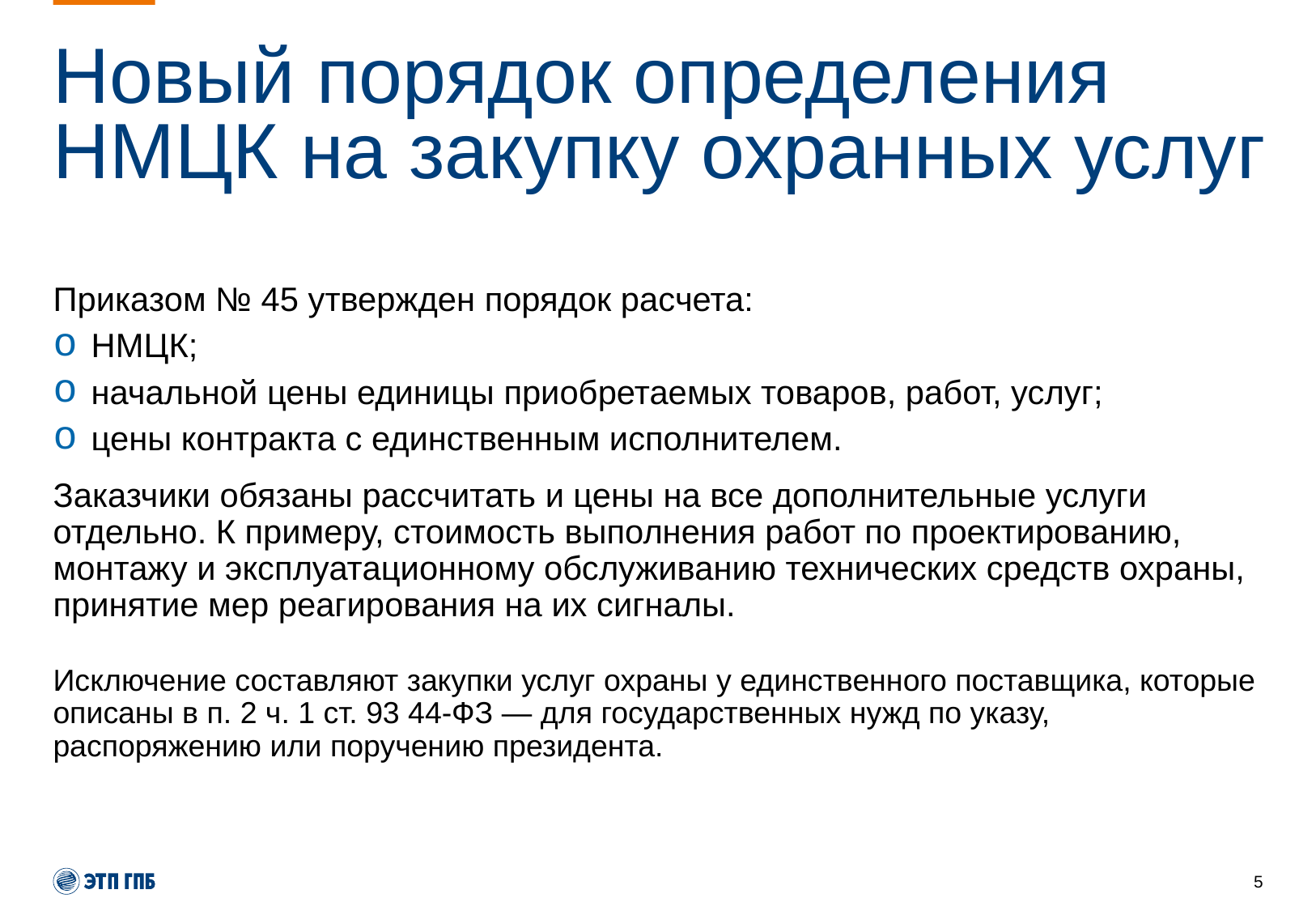

# Новый порядок определения НМЦК на закупку охранных услуг
Приказом № 45 утвержден порядок расчета:
НМЦК;
начальной цены единицы приобретаемых товаров, работ, услуг;
цены контракта с единственным исполнителем.
Заказчики обязаны рассчитать и цены на все дополнительные услуги отдельно. К примеру, стоимость выполнения работ по проектированию, монтажу и эксплуатационному обслуживанию технических средств охраны, принятие мер реагирования на их сигналы.
Исключение составляют закупки услуг охраны у единственного поставщика, которые описаны в п. 2 ч. 1 ст. 93 44-ФЗ — для государственных нужд по указу, распоряжению или поручению президента.